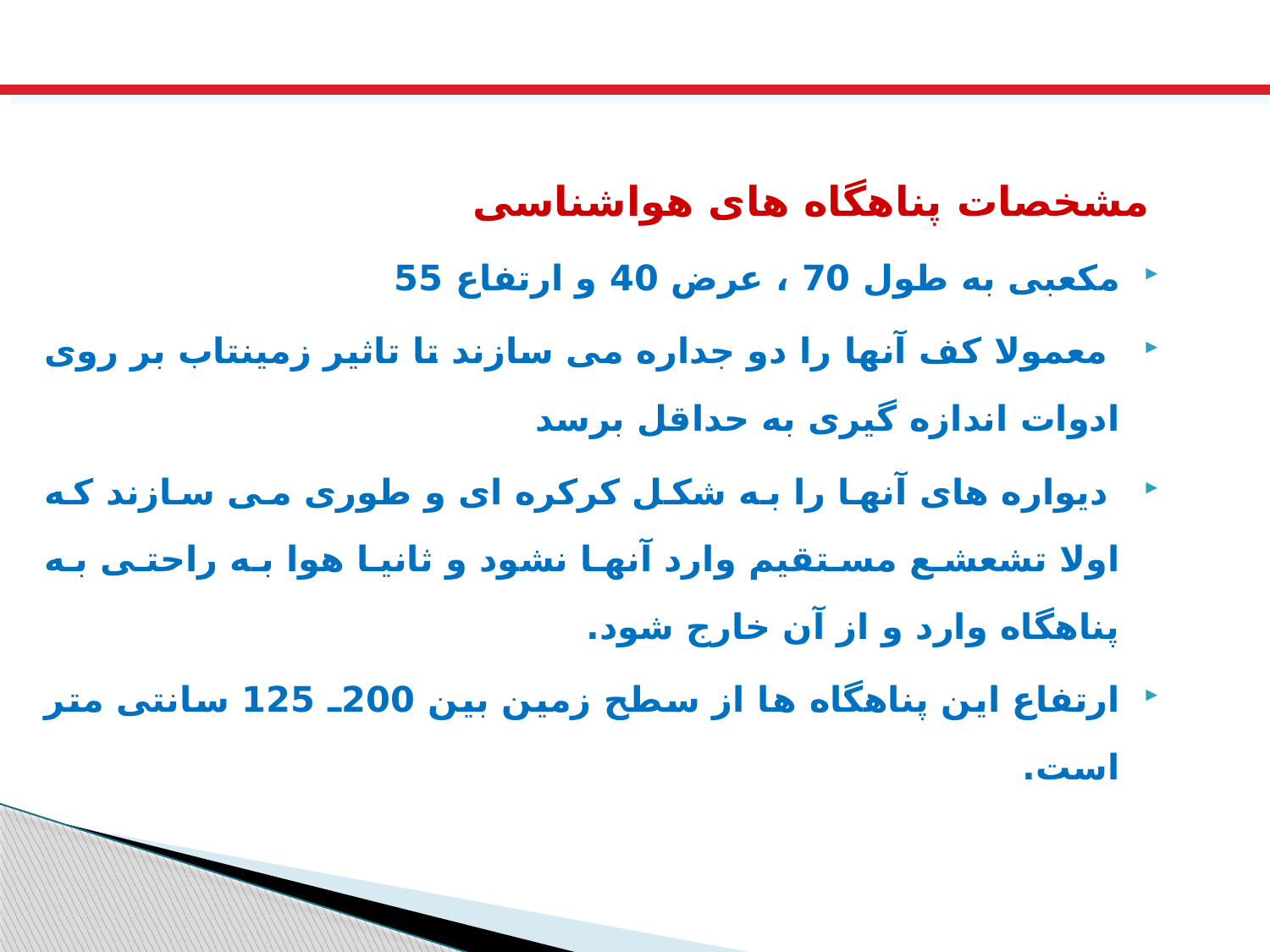

مشخصات پناهگاه های هواشناسی
مكعبی به طول 70 ، عرض 40 و ارتفاع 55
 معمولا كف آنها را دو جداره می سازند تا تاثیر زمینتاب بر روی ادوات اندازه گیری به حداقل برسد
 دیواره های آنها را به شكل كركره ای و طوری می سازند كه اولا تشعشع مستقیم وارد آنها نشود و ثانیا هوا به راحتی به پناهگاه وارد و از آن خارج شود.
ارتفاع این پناهگاه ها از سطح زمین بین 200ـ 125 سانتی متر است.